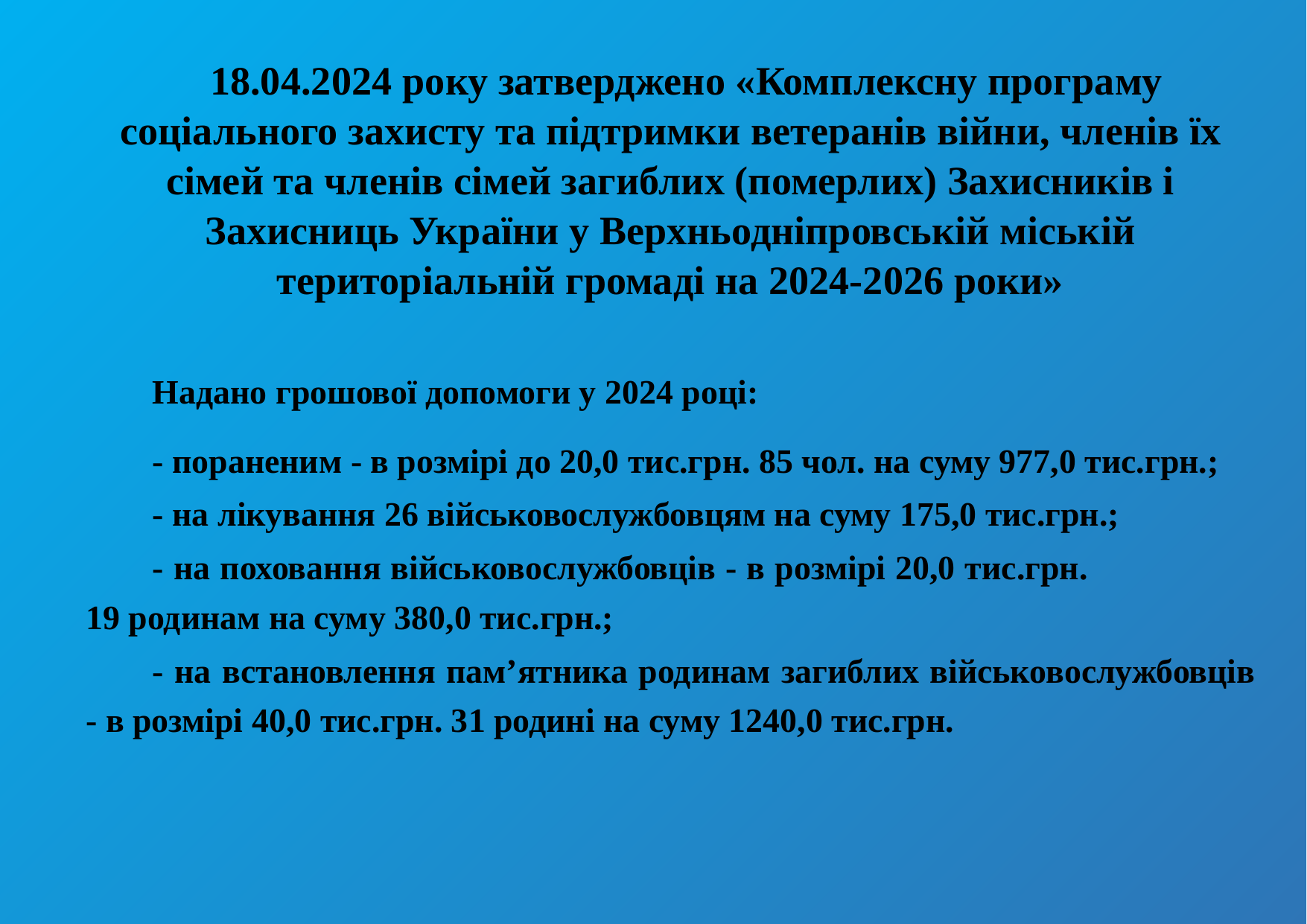

18.04.2024 року затверджено «Комплексну програму соціального захисту та підтримки ветеранів війни, членів їх
сімей та членів сімей загиблих (померлих) Захисників і Захисниць України у Верхньодніпровській міській територіальній громаді на 2024-2026 роки»

Надано грошової допомоги у 2024 році:
- пораненим - в розмірі до 20,0 тис.грн. 85 чол. на суму 977,0 тис.грн.;
- на лікування 26 військовослужбовцям на суму 175,0 тис.грн.;
- на поховання військовослужбовців - в розмірі 20,0 тис.грн.                  19 родинам на суму 380,0 тис.грн.;
- на встановлення пам’ятника родинам загиблих військовослужбовців - в розмірі 40,0 тис.грн. 31 родині на суму 1240,0 тис.грн.